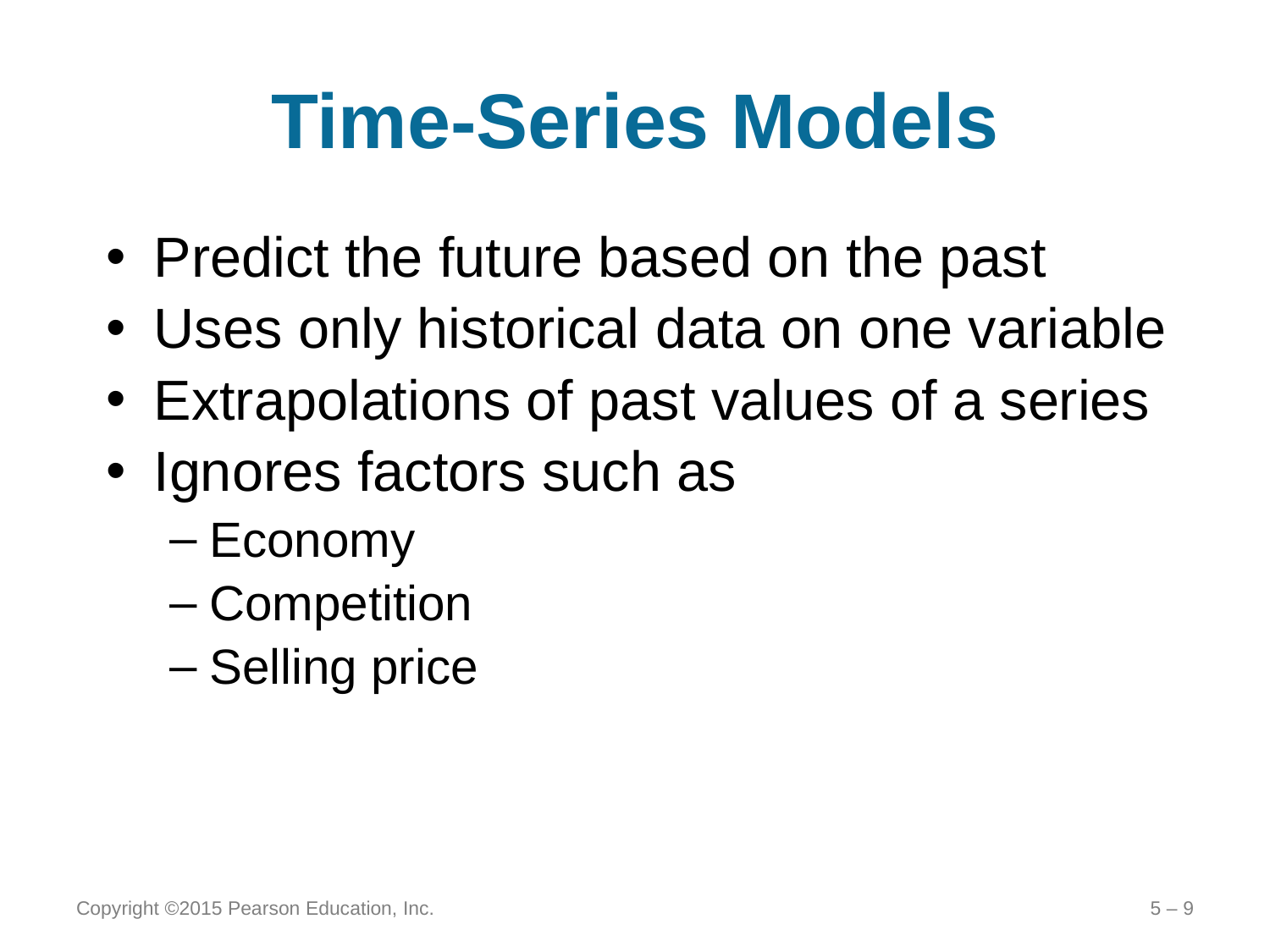

# Time-Series Models
Predict the future based on the past
Uses only historical data on one variable
Extrapolations of past values of a series
Ignores factors such as
Economy
Competition
Selling price
Copyright ©2015 Pearson Education, Inc.
5 – 9